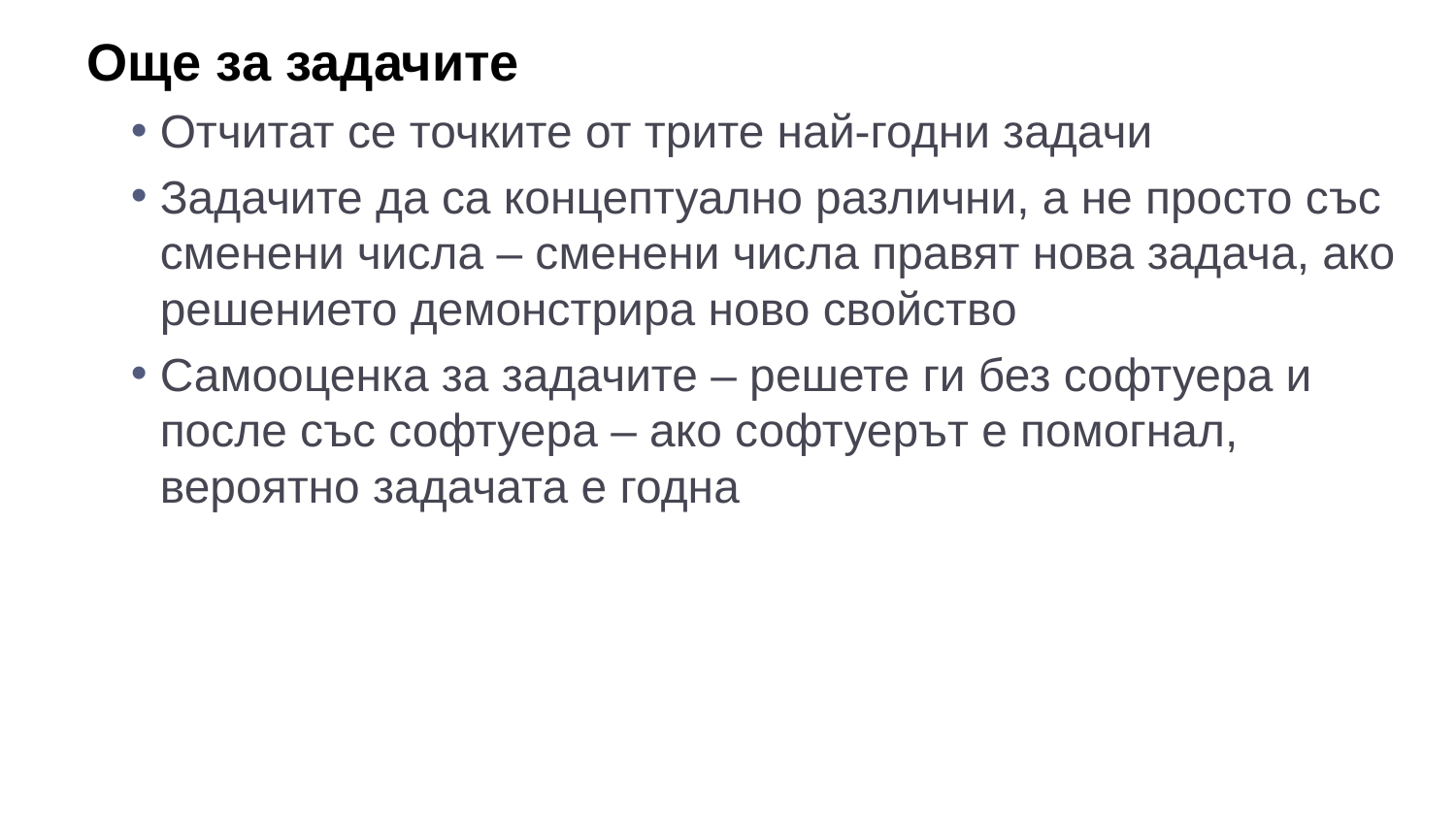

Още за задачите
Отчитат се точките от трите най-годни задачи
Задачите да са концептуално различни, а не просто със сменени числа – сменени числа правят нова задача, ако решението демонстрира ново свойство
Самооценка за задачите – решете ги без софтуера и после със софтуера – ако софтуерът е помогнал, вероятно задачата е годна